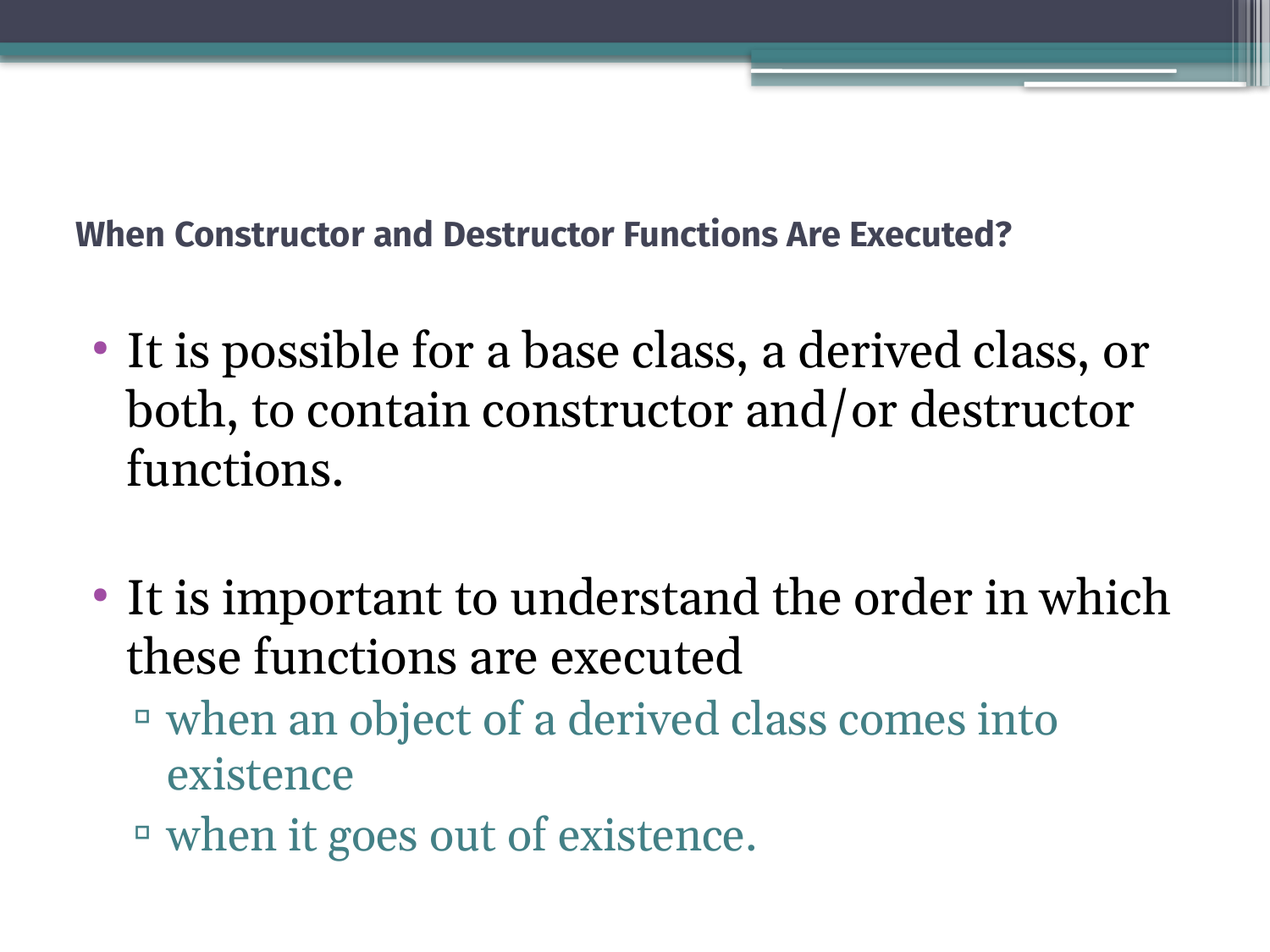

# When Constructor and Destructor Functions Are Executed?
It is possible for a base class, a derived class, or both, to contain constructor and/or destructor functions.

It is important to understand the order in which these functions are executed
when an object of a derived class comes into existence
when it goes out of existence.